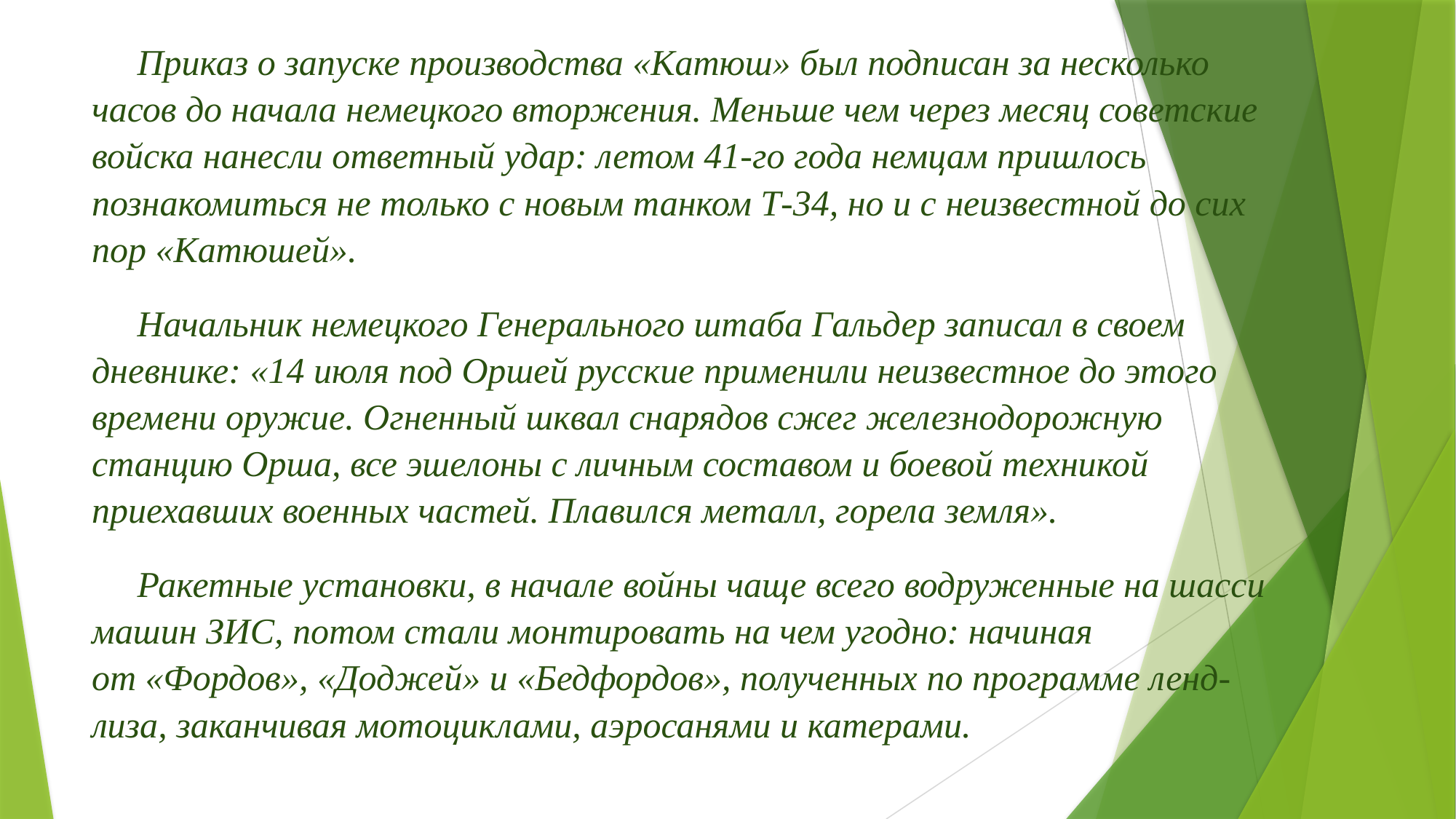

Приказ о запуске производства «Катюш» был подписан за несколько часов до начала немецкого вторжения. Меньше чем через месяц советские войска нанесли ответный удар: летом 41-го года немцам пришлось познакомиться не только с новым танком Т-34, но и с неизвестной до сих пор «Катюшей».
     Начальник немецкого Генерального штаба Гальдер записал в своем дневнике: «14 июля под Оршей русские применили неизвестное до этого времени оружие. Огненный шквал снарядов сжег железнодорожную станцию Орша, все эшелоны с личным составом и боевой техникой приехавших военных частей. Плавился металл, горела земля».
     Ракетные установки, в начале войны чаще всего водруженные на шасси машин ЗИС, потом стали монтировать на чем угодно: начиная от «Фордов», «Доджей» и «Бедфордов», полученных по программе ленд-лиза, заканчивая мотоциклами, аэросанями и катерами.